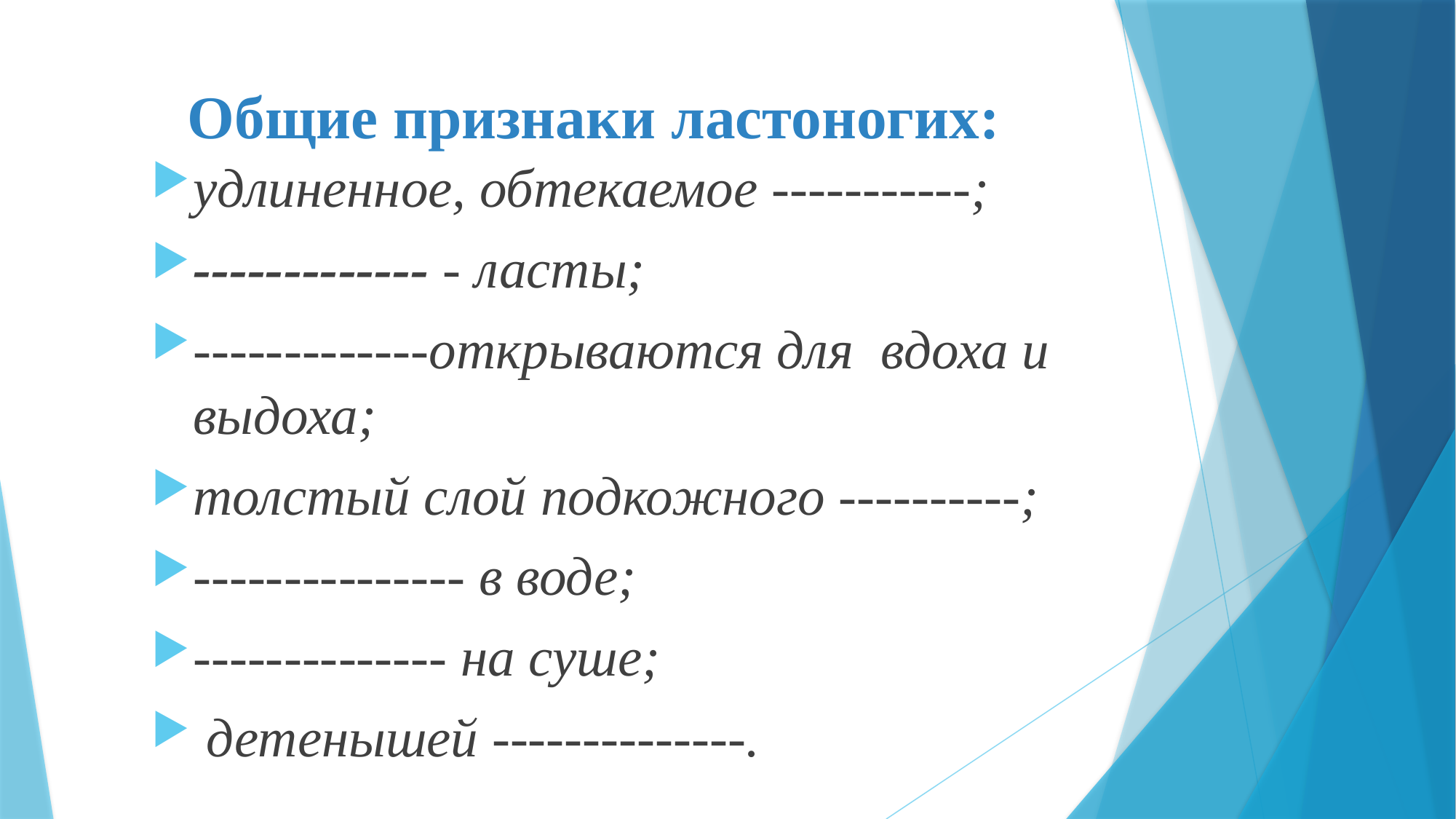

# Общие признаки ластоногих:
удлиненное, обтекаемое -----------;
------------- - ласты;
-------------открываются для  вдоха и выдоха;
толстый слой подкожного ----------;
--------------- в воде;
-------------- на суше;
 детенышей --------------.